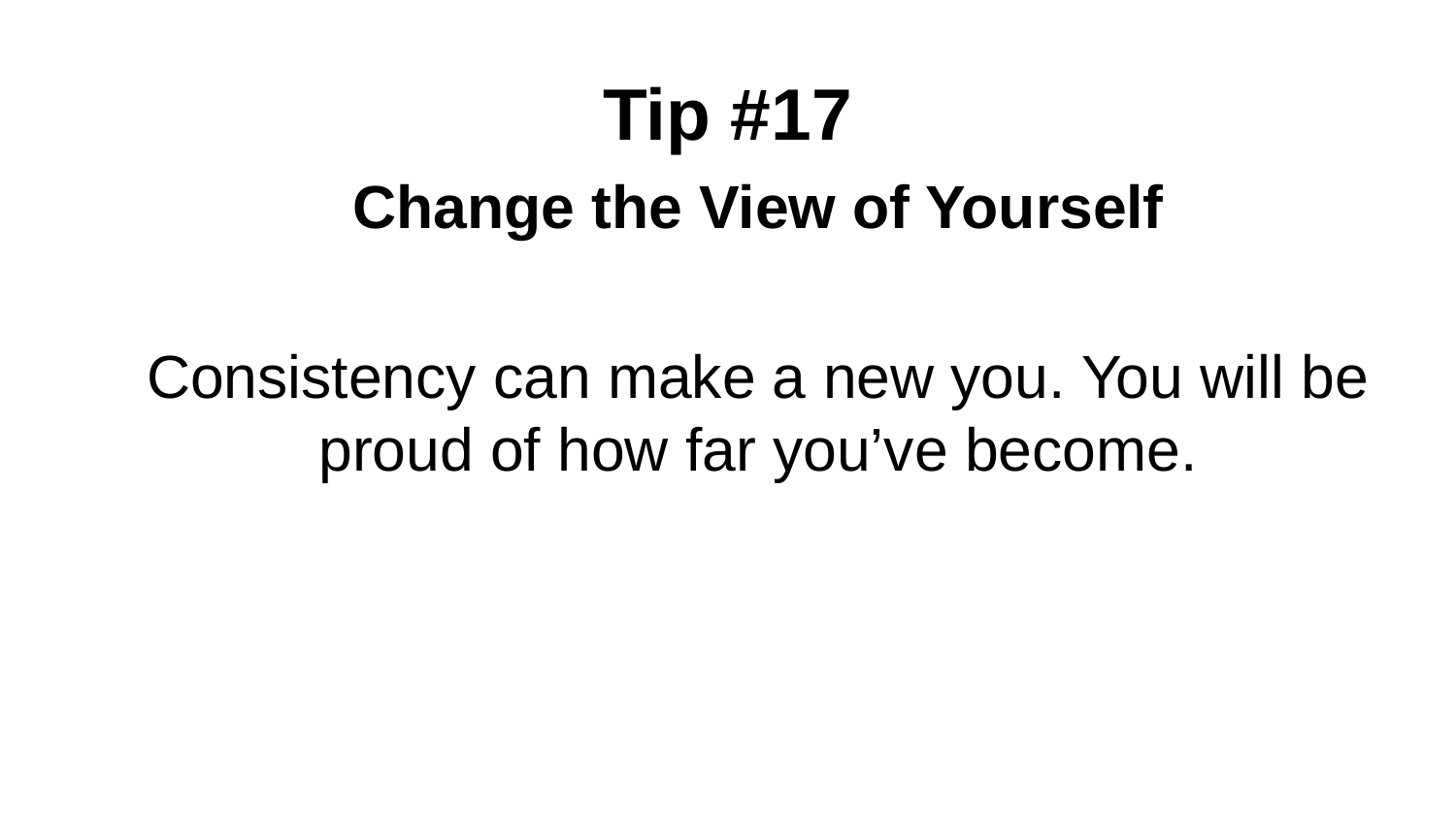

# Tip #17

Change the View of Yourself

Consistency can make a new you. You will be proud of how far you’ve become.